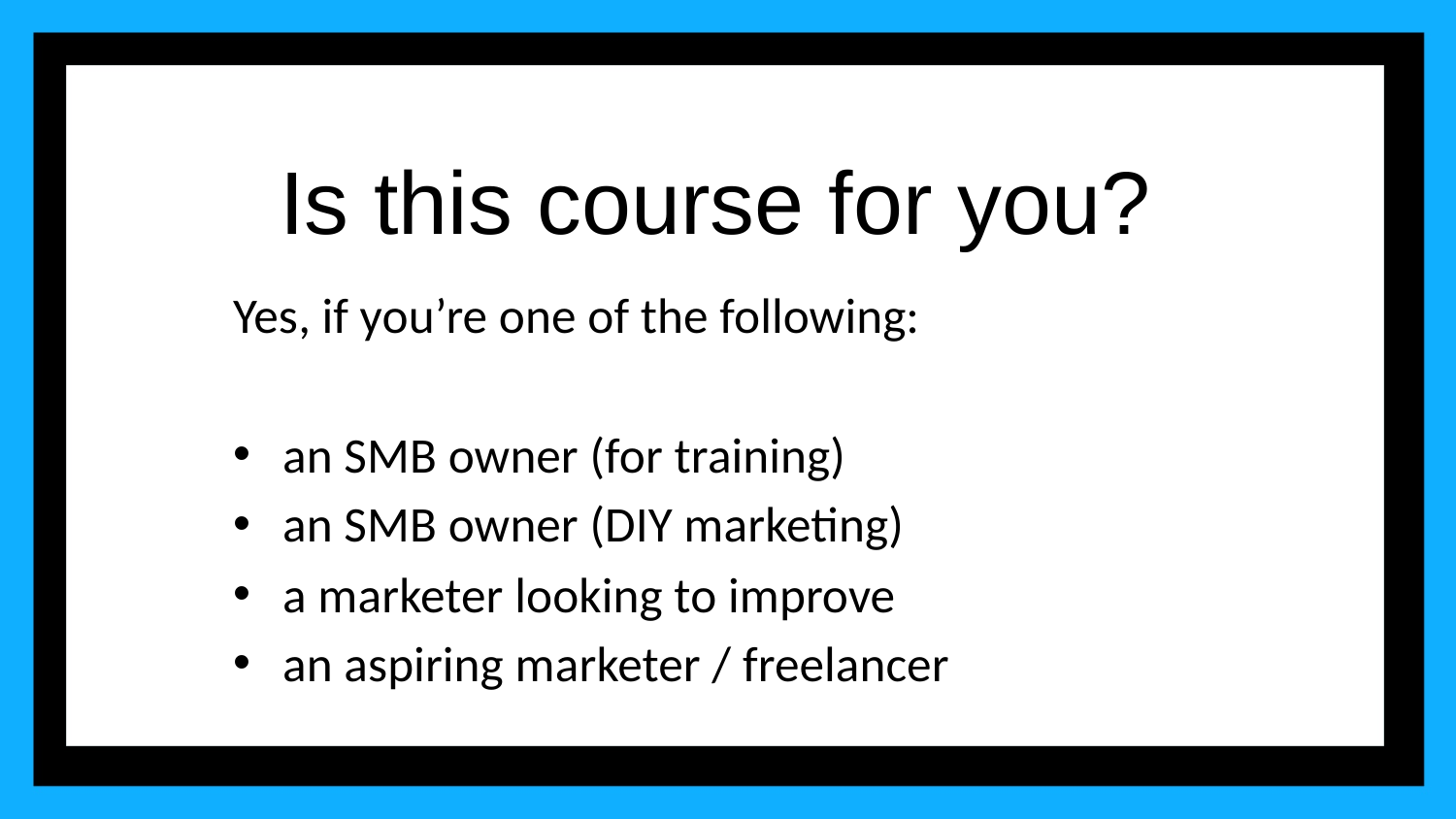

# Is this course for you?
Yes, if you’re one of the following:

an SMB owner (for training)
an SMB owner (DIY marketing)
a marketer looking to improve
an aspiring marketer / freelancer